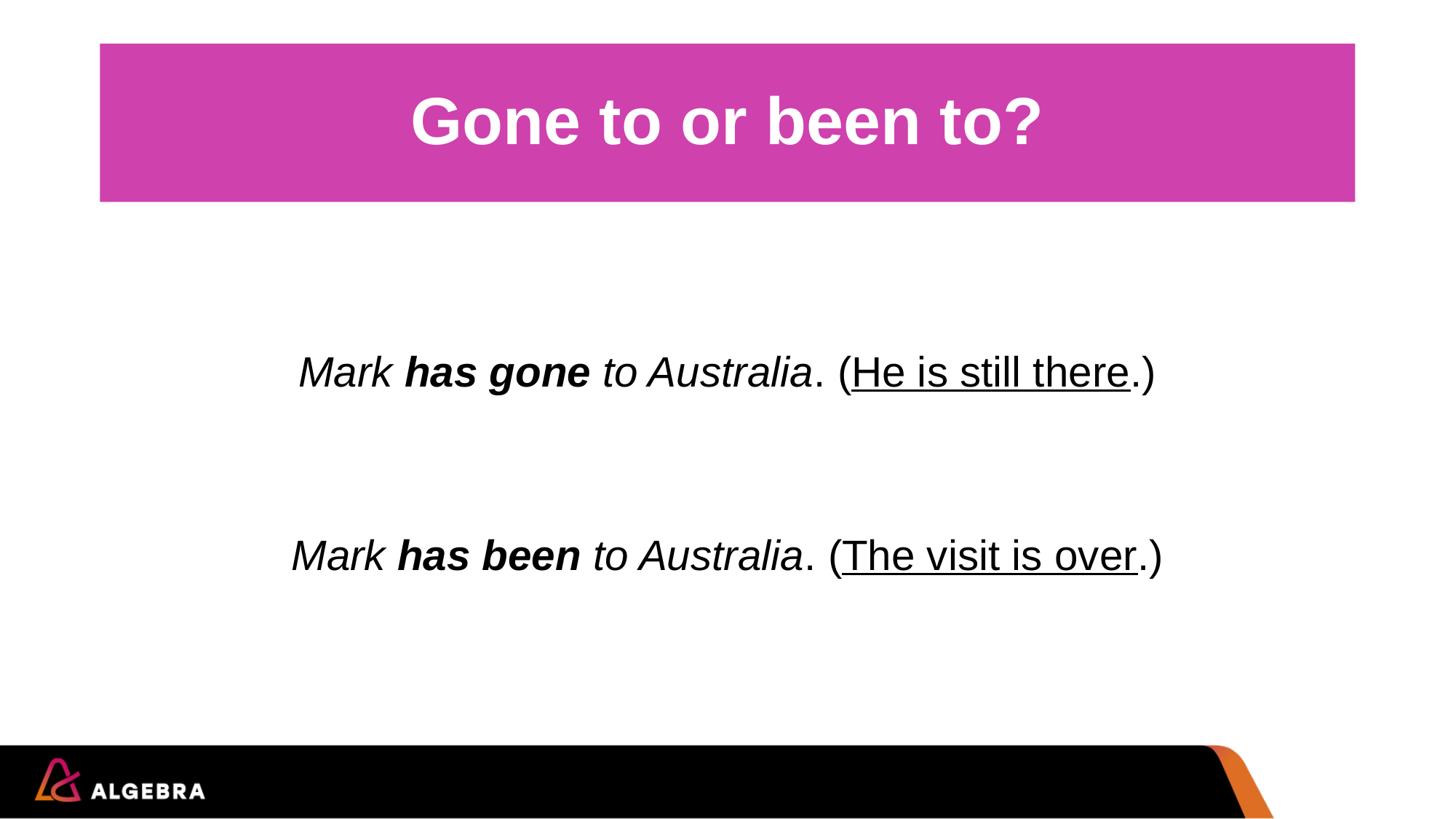

# Gone to or been to?

Mark has gone to Australia. (He is still there.)

Mark has been to Australia. (The visit is over.)